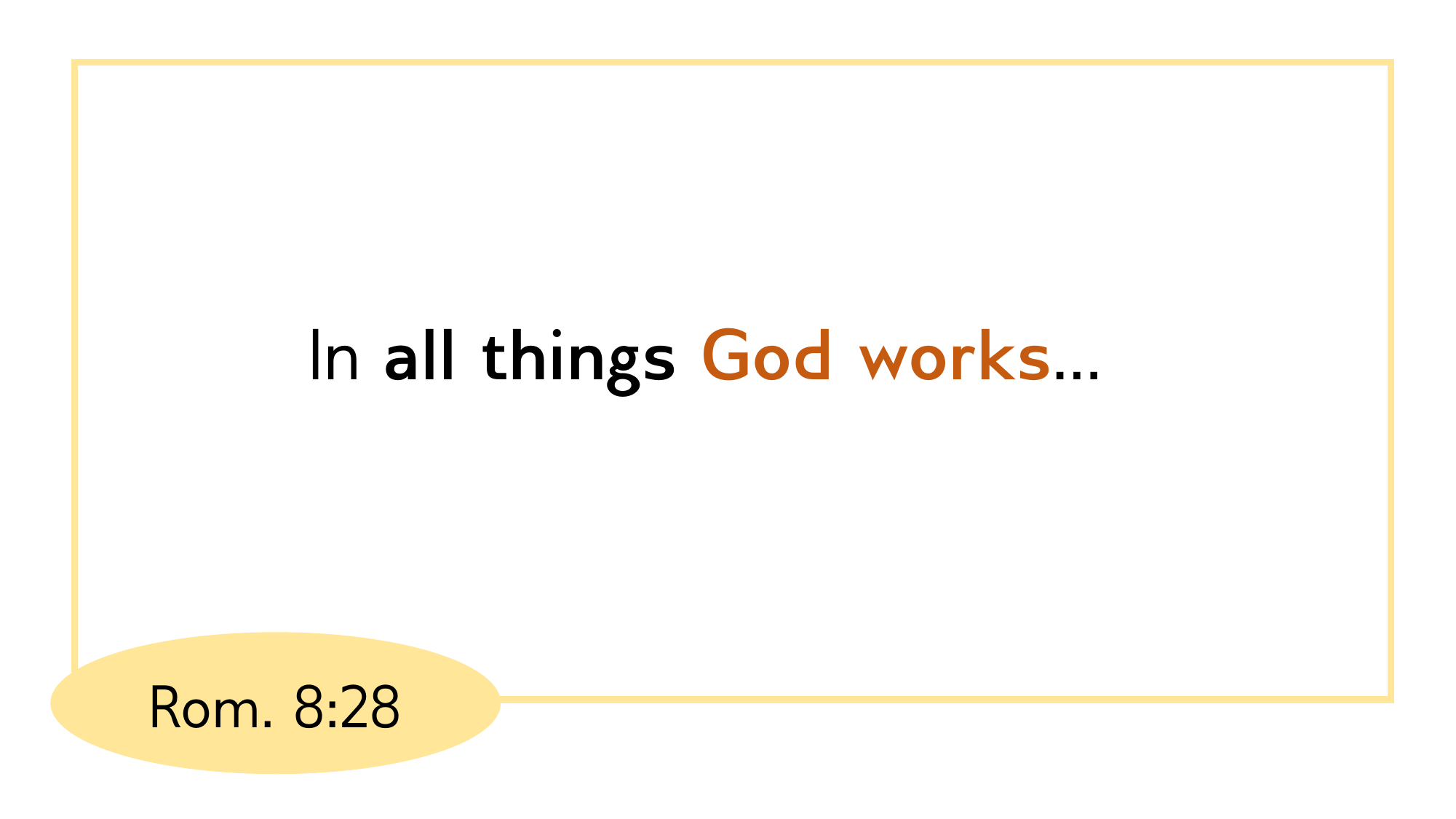

In all things God works…
Rom. 8:28